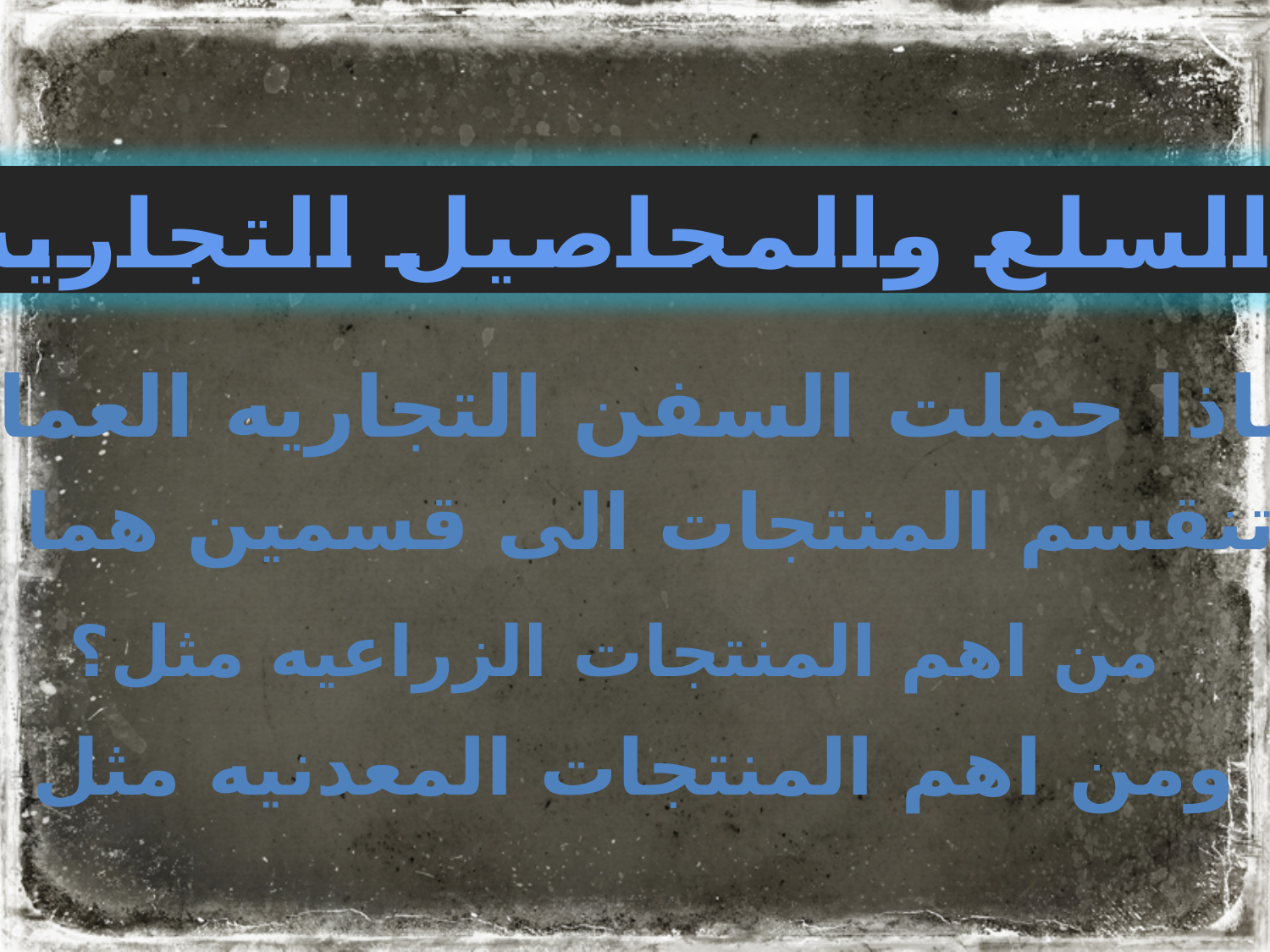

السلع والمحاصيل التجاريه
بماذا حملت السفن التجاريه العمانيه
تنقسم المنتجات الى قسمين هما ؟
من اهم المنتجات الزراعيه مثل؟
ومن اهم المنتجات المعدنيه مثل